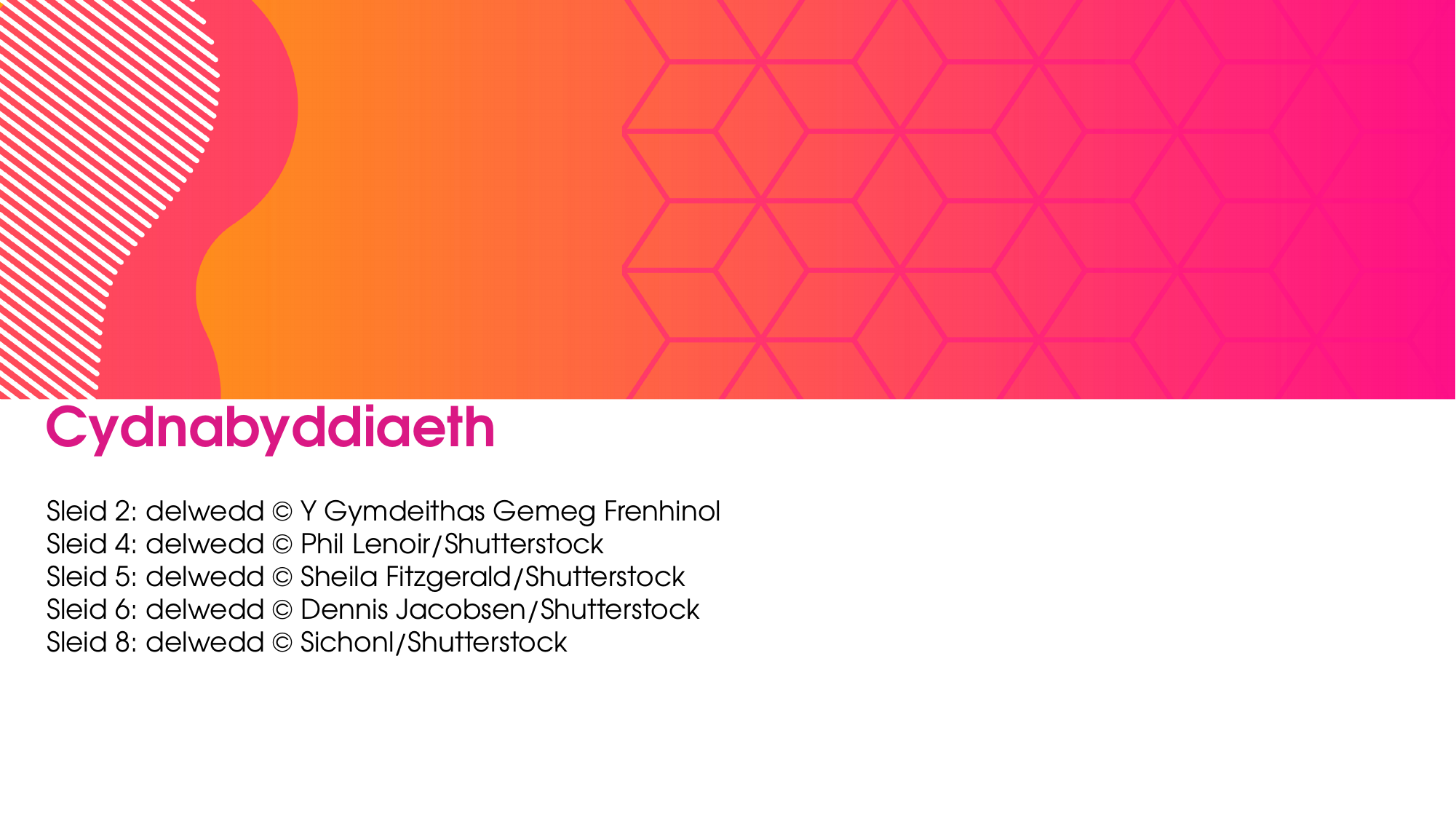

Cydnabyddiaeth

Sleid 2: delwedd © Y Gymdeithas Gemeg Frenhinol
Sleid 4: delwedd © Phil Lenoir/Shutterstock
Sleid 5: delwedd © Sheila Fitzgerald/Shutterstock
Sleid 6: delwedd © Dennis Jacobsen/Shutterstock
Sleid 8: delwedd © Sichonl/Shutterstock